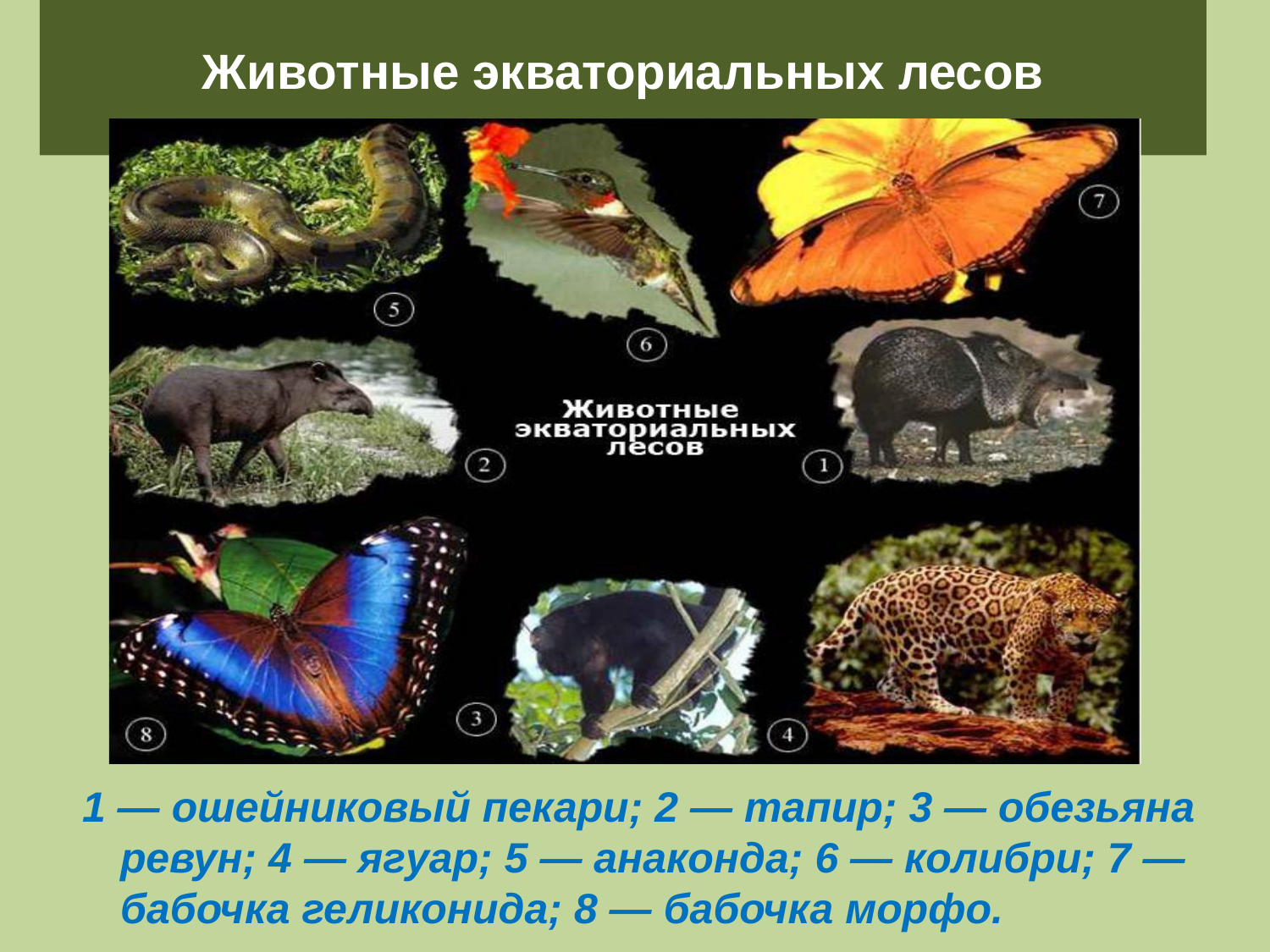

# Животные экваториальных лесов

1 — ошейниковый пекари; 2 — тапир; 3 — обезьяна ревун; 4 — ягуар; 5 — анаконда; 6 — колибри; 7 — бабочка геликонида; 8 — бабочка морфо.